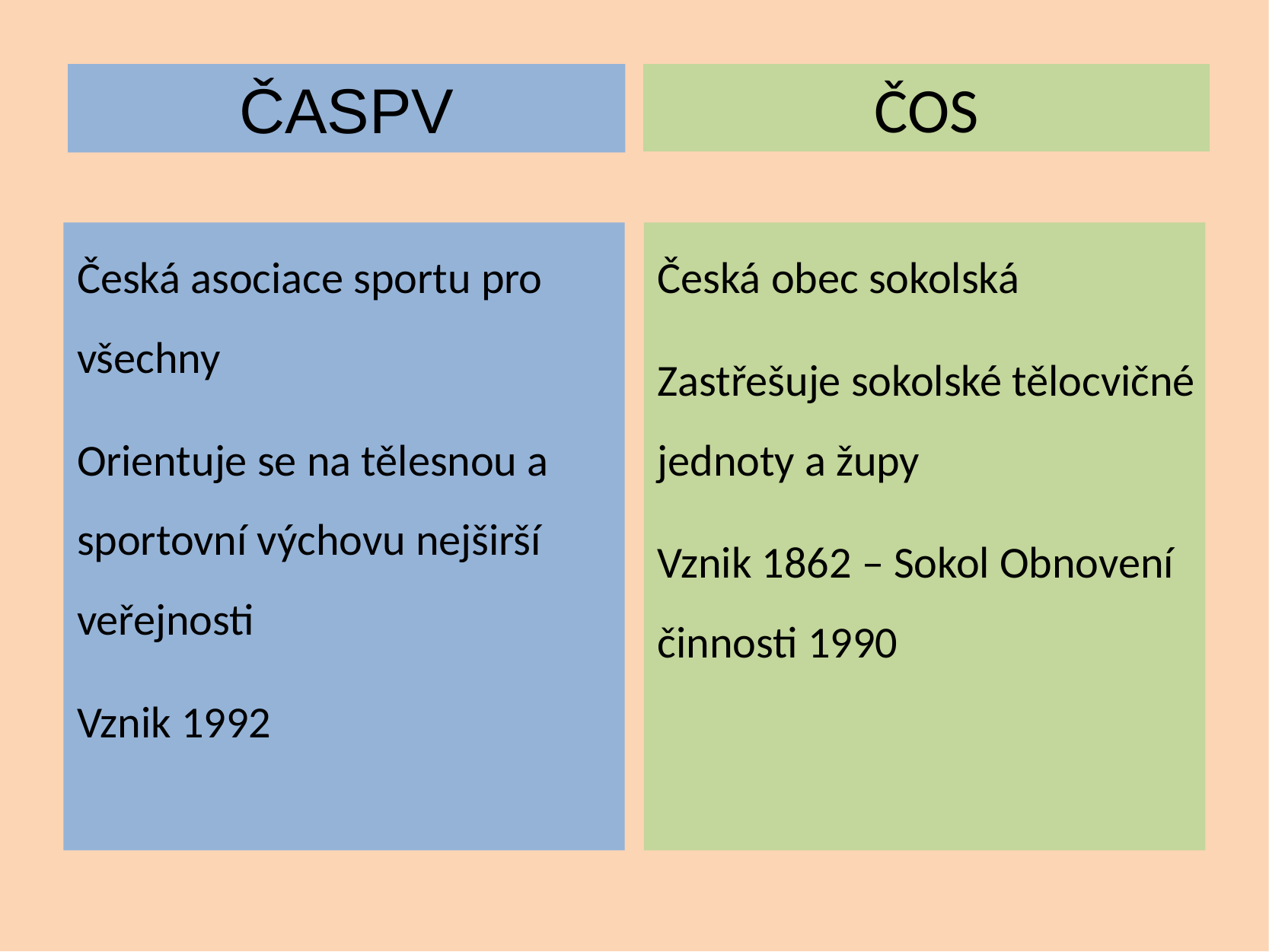

# ČASPV
ČOS
Česká asociace sportu pro všechny
Orientuje se na tělesnou a sportovní výchovu nejširší veřejnosti
Vznik 1992
Česká obec sokolská
Zastřešuje sokolské tělocvičné jednoty a župy
Vznik 1862 – Sokol Obnovení činnosti 1990